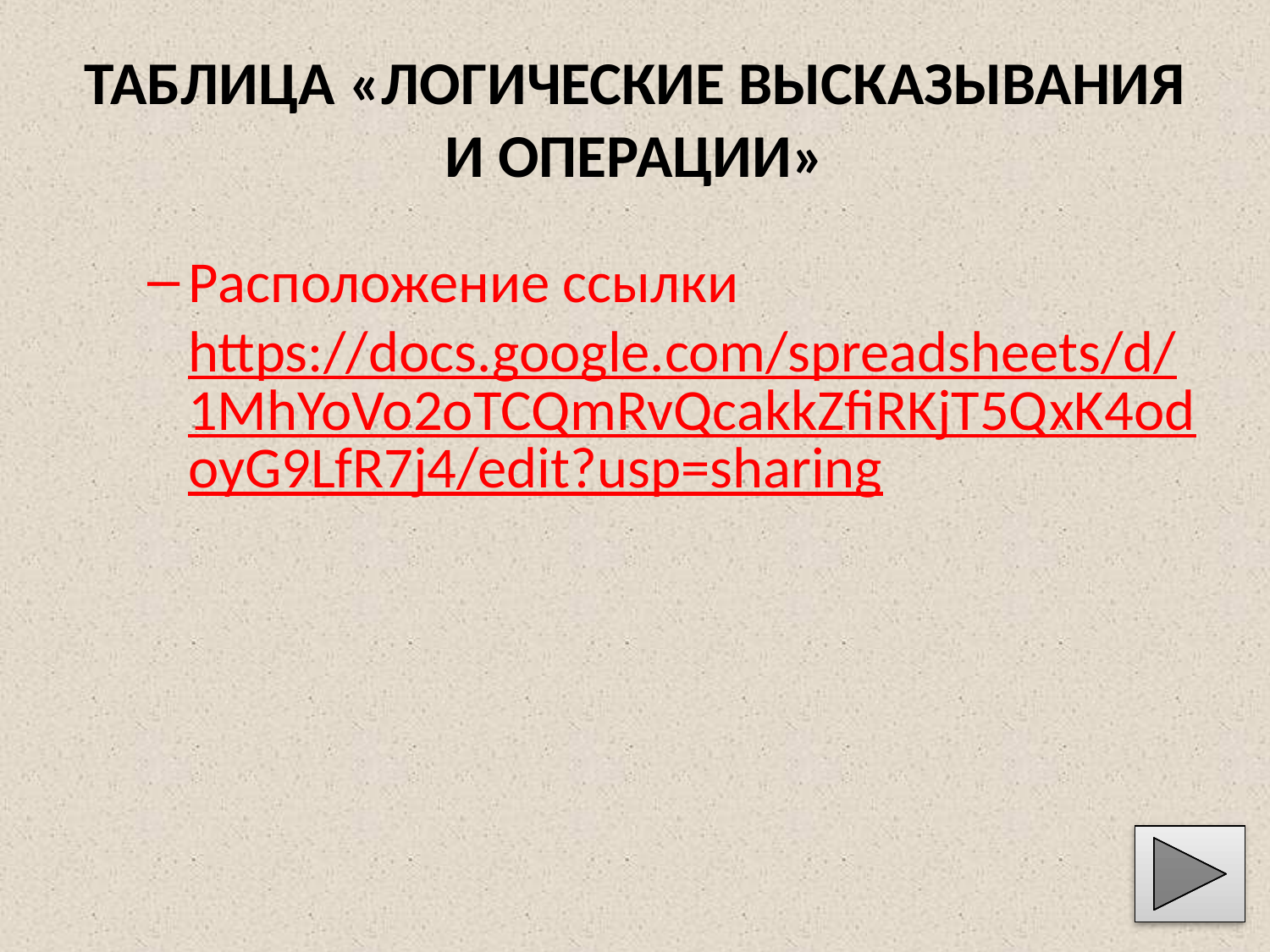

# ТАБЛИЦА «ЛОГИЧЕСКИЕ ВЫСКАЗЫВАНИЯ И ОПЕРАЦИИ»
Расположение ссылки
https://docs.google.com/spreadsheets/d/1MhYoVo2oTCQmRvQcakkZfiRKjT5QxK4odoyG9LfR7j4/edit?usp=sharing

14